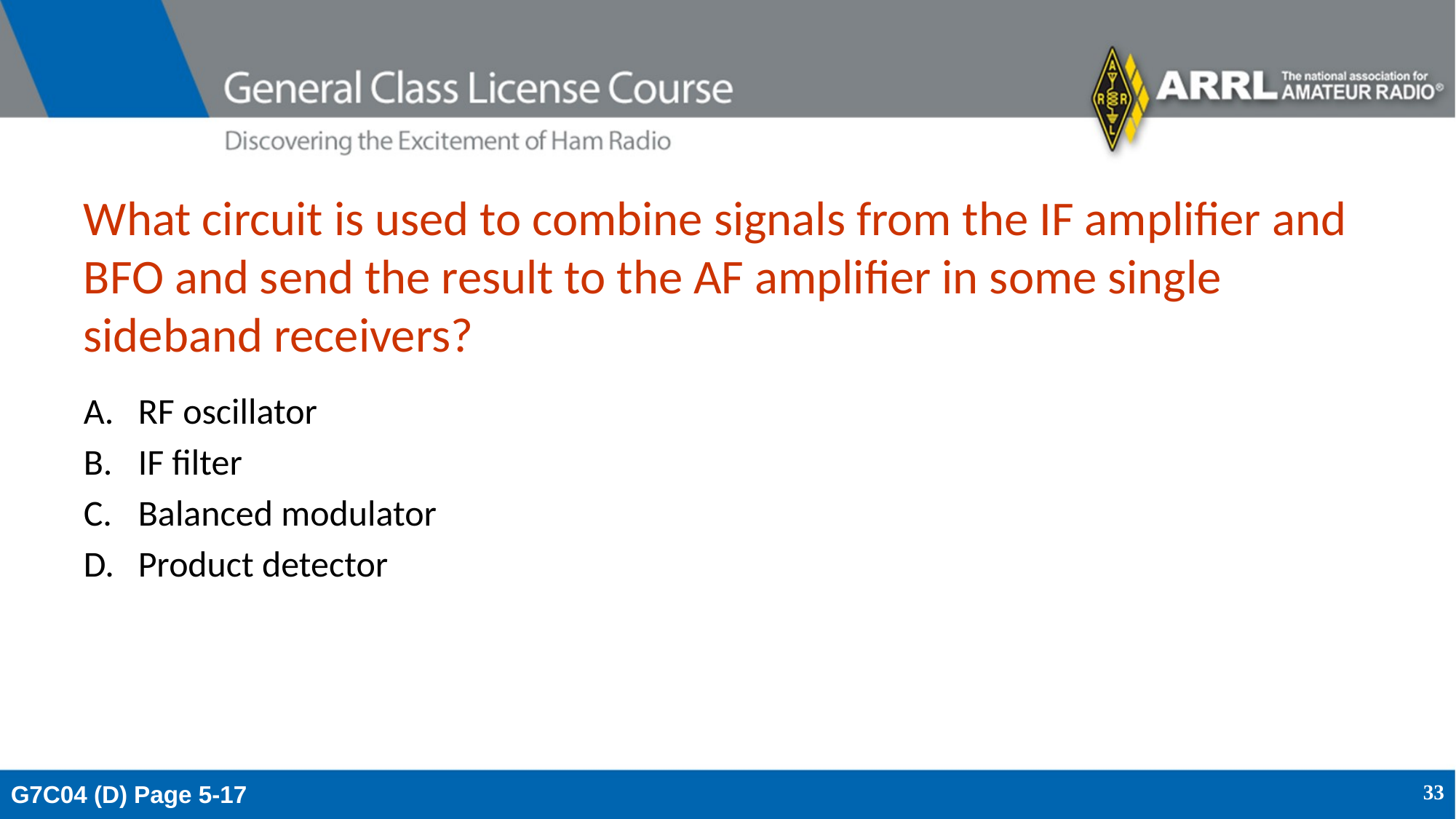

# What circuit is used to combine signals from the IF amplifier and BFO and send the result to the AF amplifier in some single sideband receivers?
RF oscillator
IF filter
Balanced modulator
Product detector
G7C04 (D) Page 5-17
33